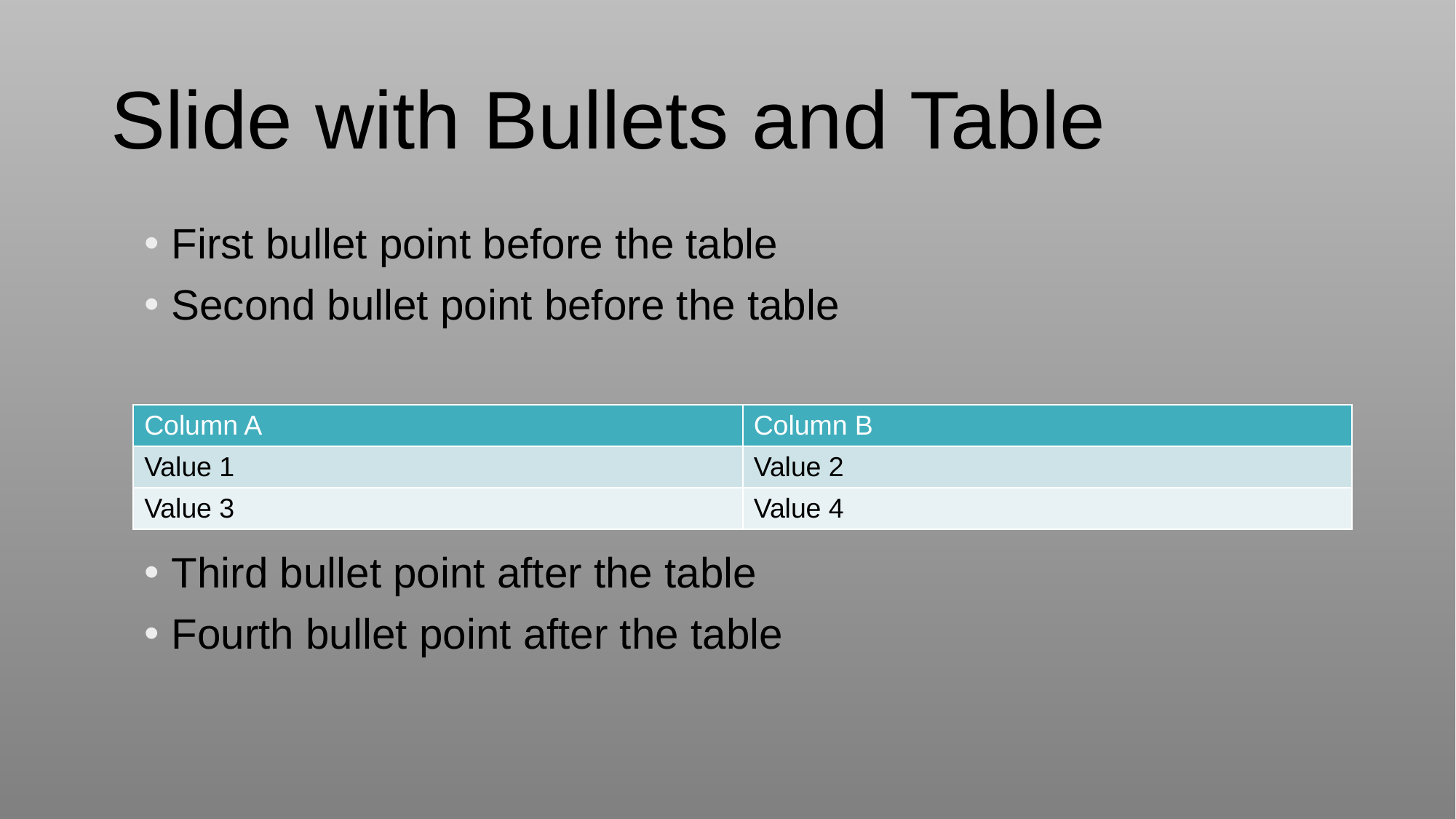

# Slide with Bullets and Table
First bullet point before the table
Second bullet point before the table
| Column A | Column B |
| --- | --- |
| Value 1 | Value 2 |
| Value 3 | Value 4 |
Third bullet point after the table
Fourth bullet point after the table